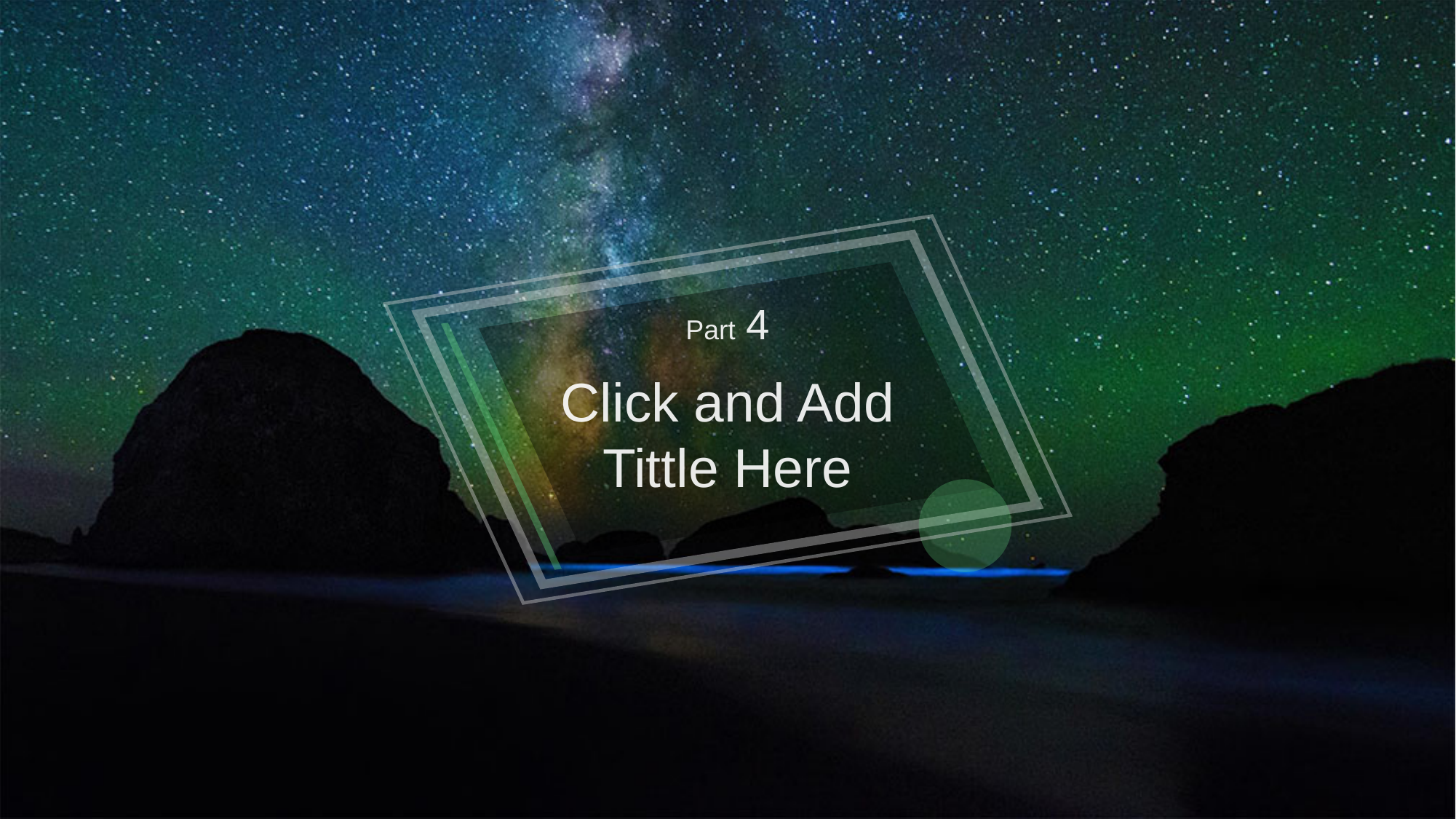

Part 4
Click and Add
Tittle Here